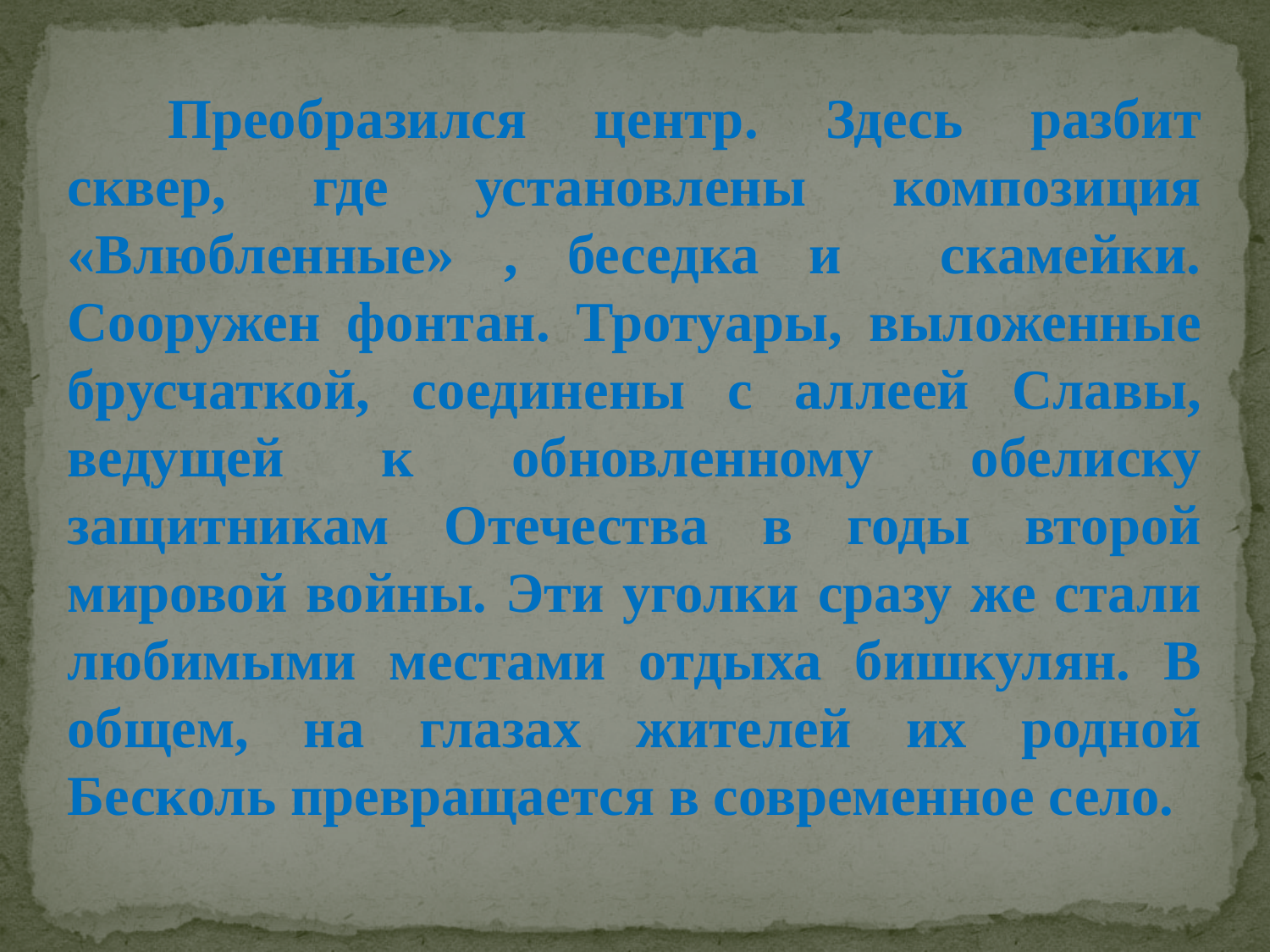

Преобразился центр. Здесь разбит сквер, где установлены композиция «Влюбленные» , беседка и  скамейки. Сооружен фонтан. Тротуары, выложенные брусчаткой, соединены с аллеей Славы, ведущей к обновленному обелиску защитникам Отечества в годы второй мировой войны. Эти уголки сразу же стали любимыми местами отдыха бишкулян. В общем, на глазах жителей их родной Бесколь превращается в современное село.